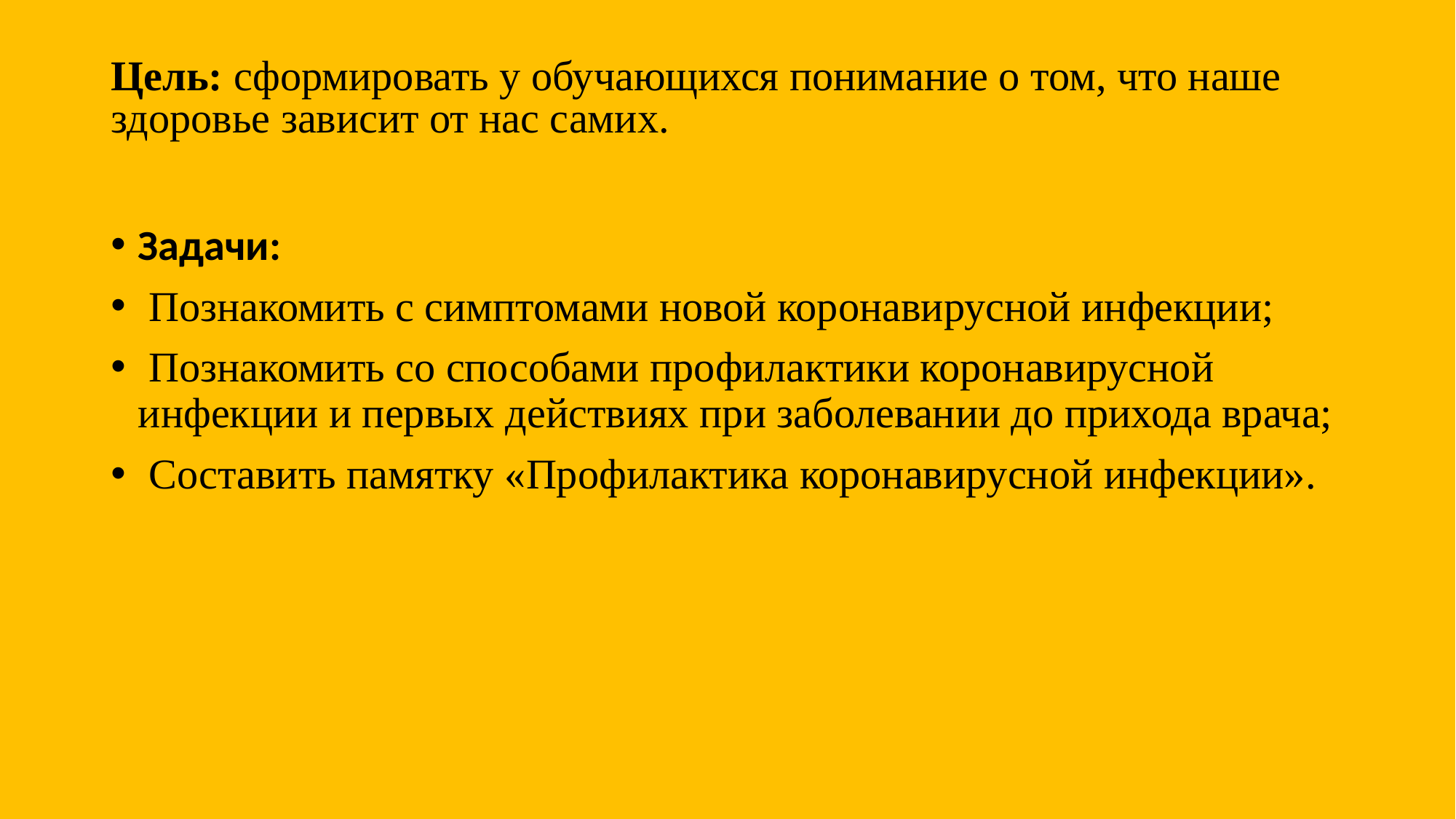

# Цель: сформировать у обучающихся понимание о том, что наше здоровье зависит от нас самих.
Задачи:
 Познакомить с симптомами новой коронавирусной инфекции;
 Познакомить со способами профилактики коронавирусной инфекции и первых действиях при заболевании до прихода врача;
 Составить памятку «Профилактика коронавирусной инфекции».